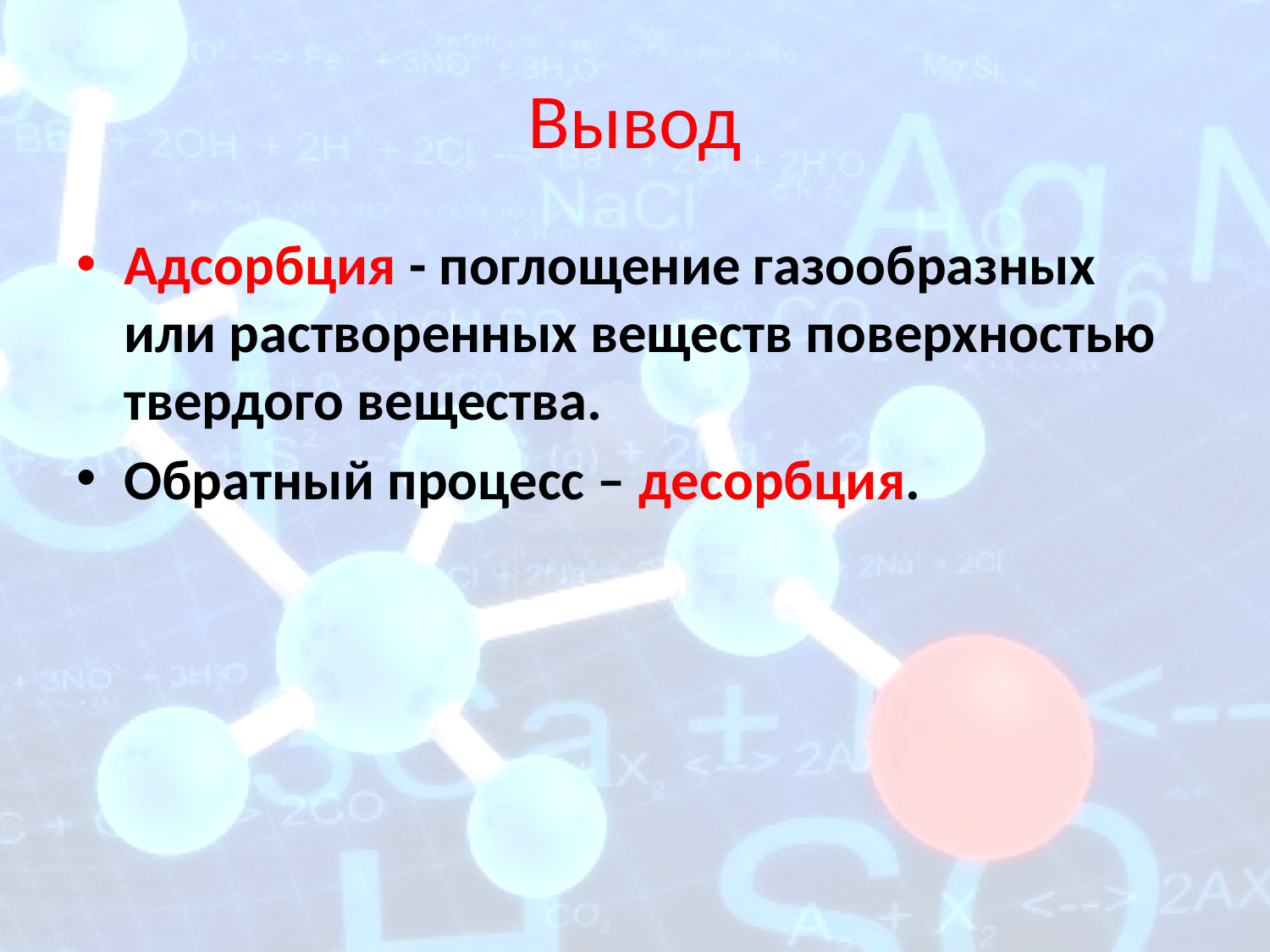

# Вывод
Адсорбция - поглощение газообразных или растворенных веществ поверхностью твердого вещества.
Обратный процесс – десорбция.